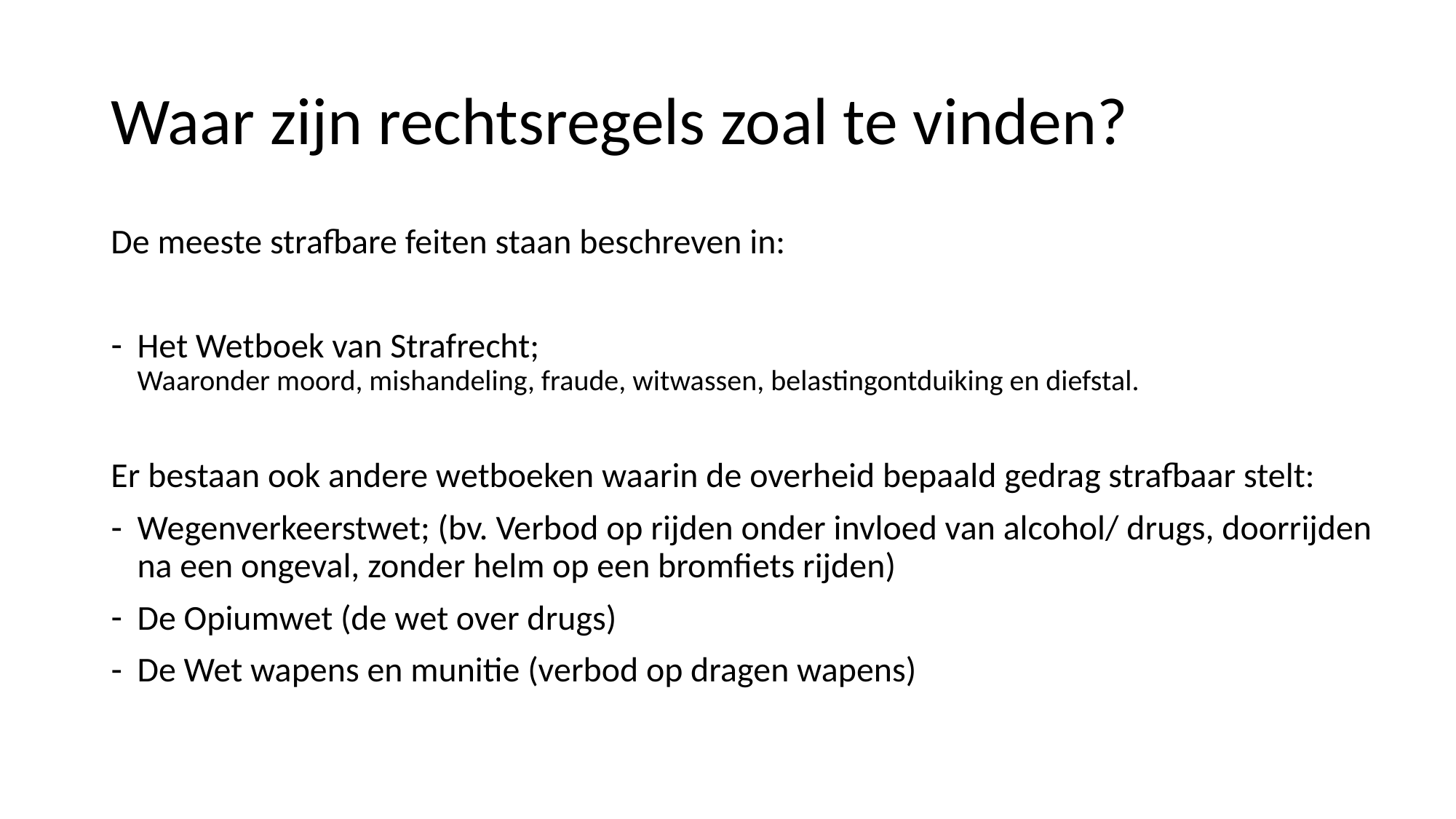

# Waar zijn rechtsregels zoal te vinden?
De meeste strafbare feiten staan beschreven in:

Het Wetboek van Strafrecht;
Waaronder moord, mishandeling, fraude, witwassen, belastingontduiking en diefstal.

Er bestaan ook andere wetboeken waarin de overheid bepaald gedrag strafbaar stelt:
Wegenverkeerstwet; (bv. Verbod op rijden onder invloed van alcohol/ drugs, doorrijden na een ongeval, zonder helm op een bromfiets rijden)
De Opiumwet (de wet over drugs)
De Wet wapens en munitie (verbod op dragen wapens)